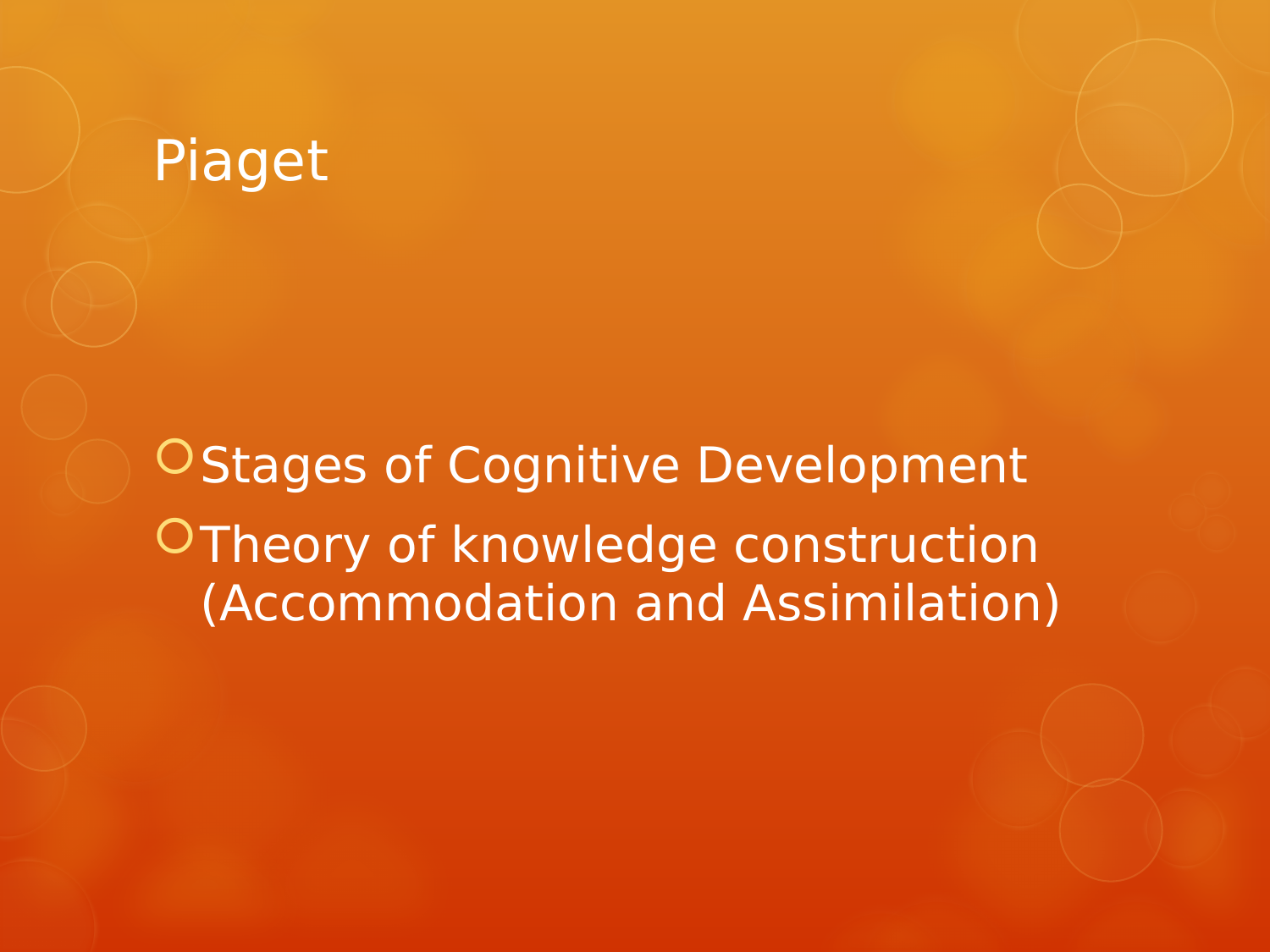

# Piaget
Stages of Cognitive Development
Theory of knowledge construction (Accommodation and Assimilation)